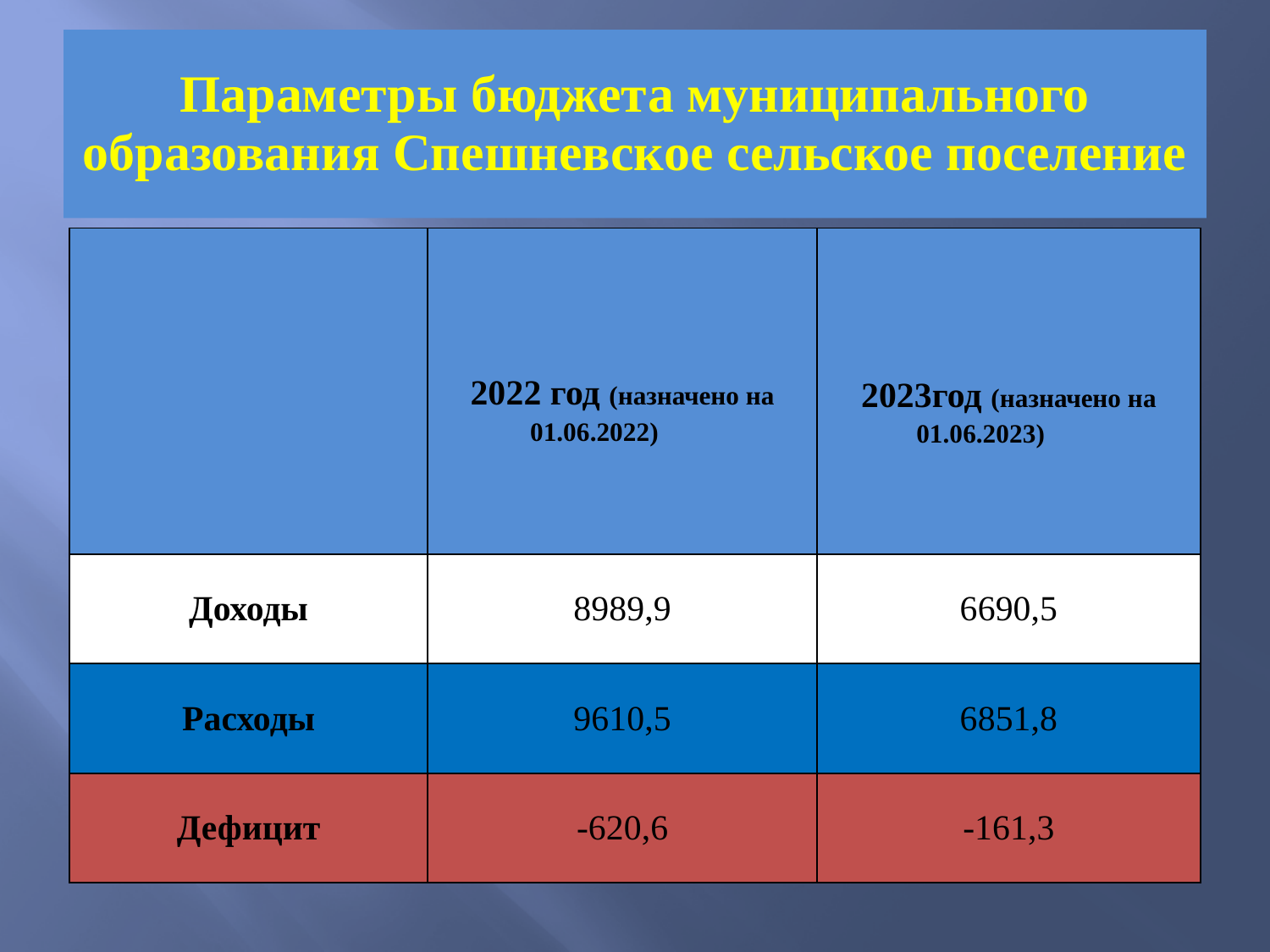

# Параметры бюджета муниципального образования Спешневское сельское поселение
|  | 2022 год (назначено на 01.06.2022) | 2023год (назначено на 01.06.2023) |
| --- | --- | --- |
| Доходы | 8989,9 | 6690,5 |
| Расходы | 9610,5 | 6851,8 |
| Дефицит | -620,6 | -161,3 |